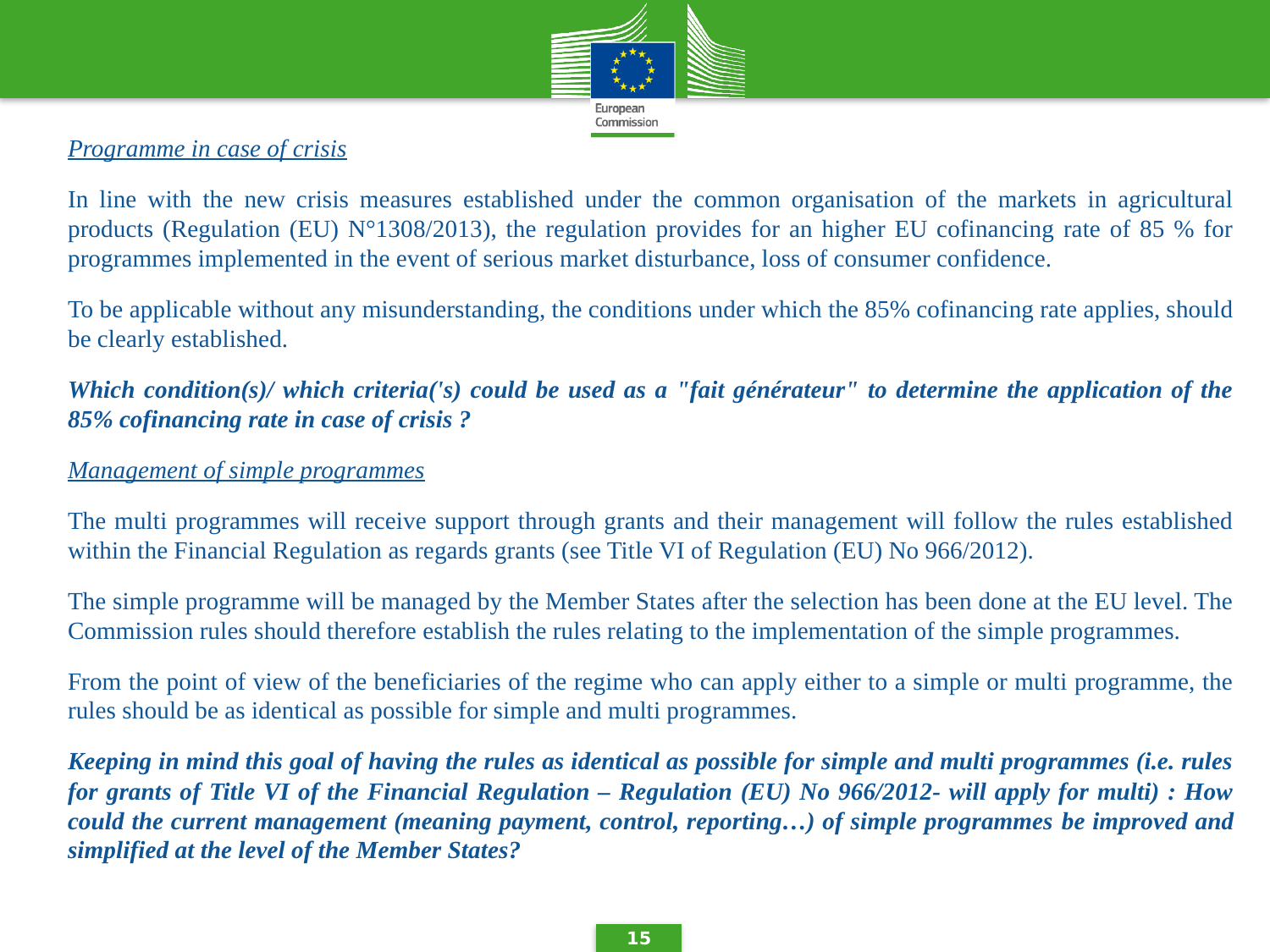

Programme in case of crisis
In line with the new crisis measures established under the common organisation of the markets in agricultural products (Regulation (EU) N°1308/2013), the regulation provides for an higher EU cofinancing rate of 85 % for programmes implemented in the event of serious market disturbance, loss of consumer confidence.
To be applicable without any misunderstanding, the conditions under which the 85% cofinancing rate applies, should be clearly established.
Which condition(s)/ which criteria('s) could be used as a "fait générateur" to determine the application of the 85% cofinancing rate in case of crisis ?
Management of simple programmes
The multi programmes will receive support through grants and their management will follow the rules established within the Financial Regulation as regards grants (see Title VI of Regulation (EU) No 966/2012).
The simple programme will be managed by the Member States after the selection has been done at the EU level. The Commission rules should therefore establish the rules relating to the implementation of the simple programmes.
From the point of view of the beneficiaries of the regime who can apply either to a simple or multi programme, the rules should be as identical as possible for simple and multi programmes.
Keeping in mind this goal of having the rules as identical as possible for simple and multi programmes (i.e. rules for grants of Title VI of the Financial Regulation – Regulation (EU) No 966/2012- will apply for multi) : How could the current management (meaning payment, control, reporting…) of simple programmes be improved and simplified at the level of the Member States?

15